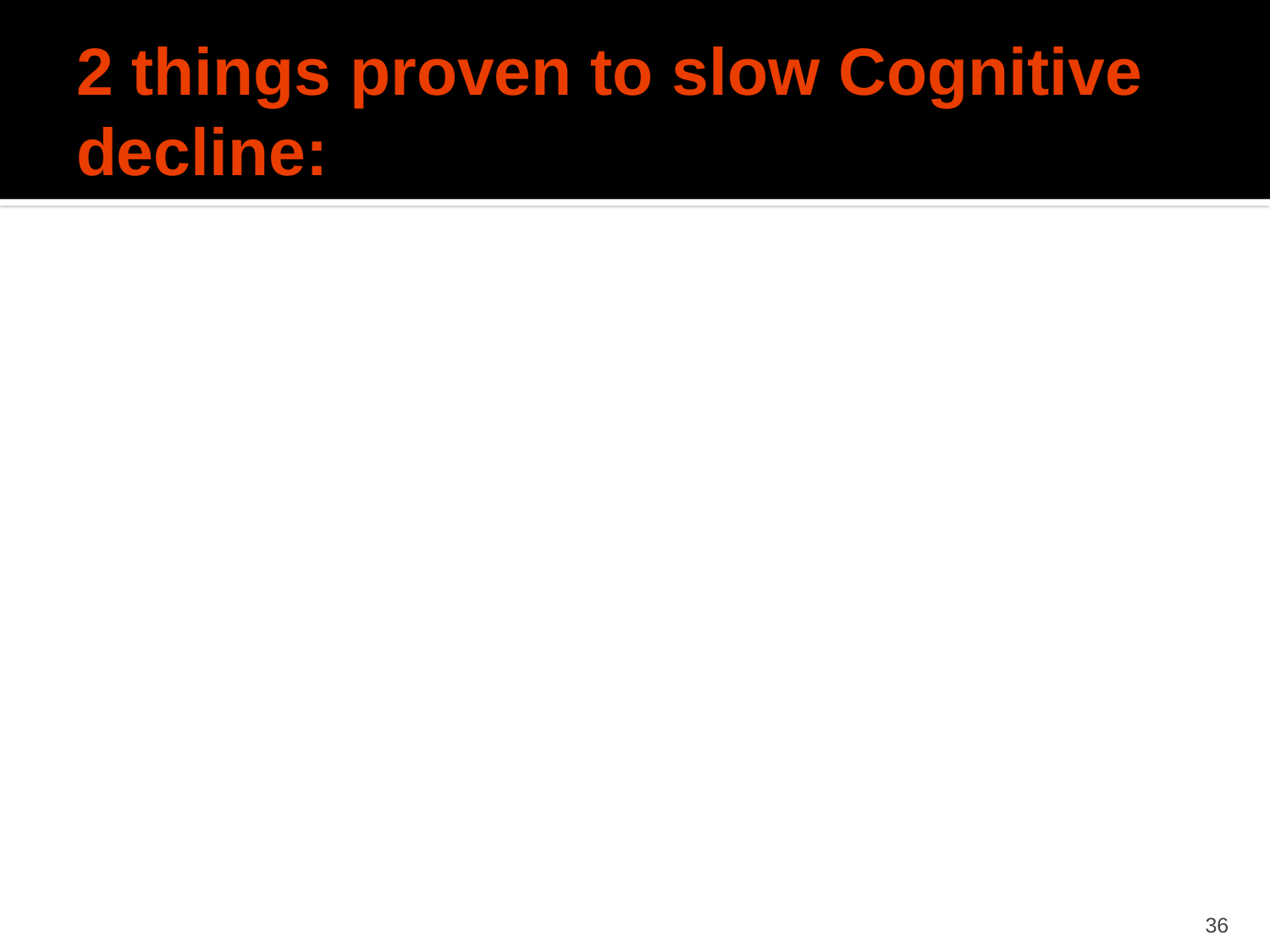

# 2 things proven to slow Cognitive decline:

36